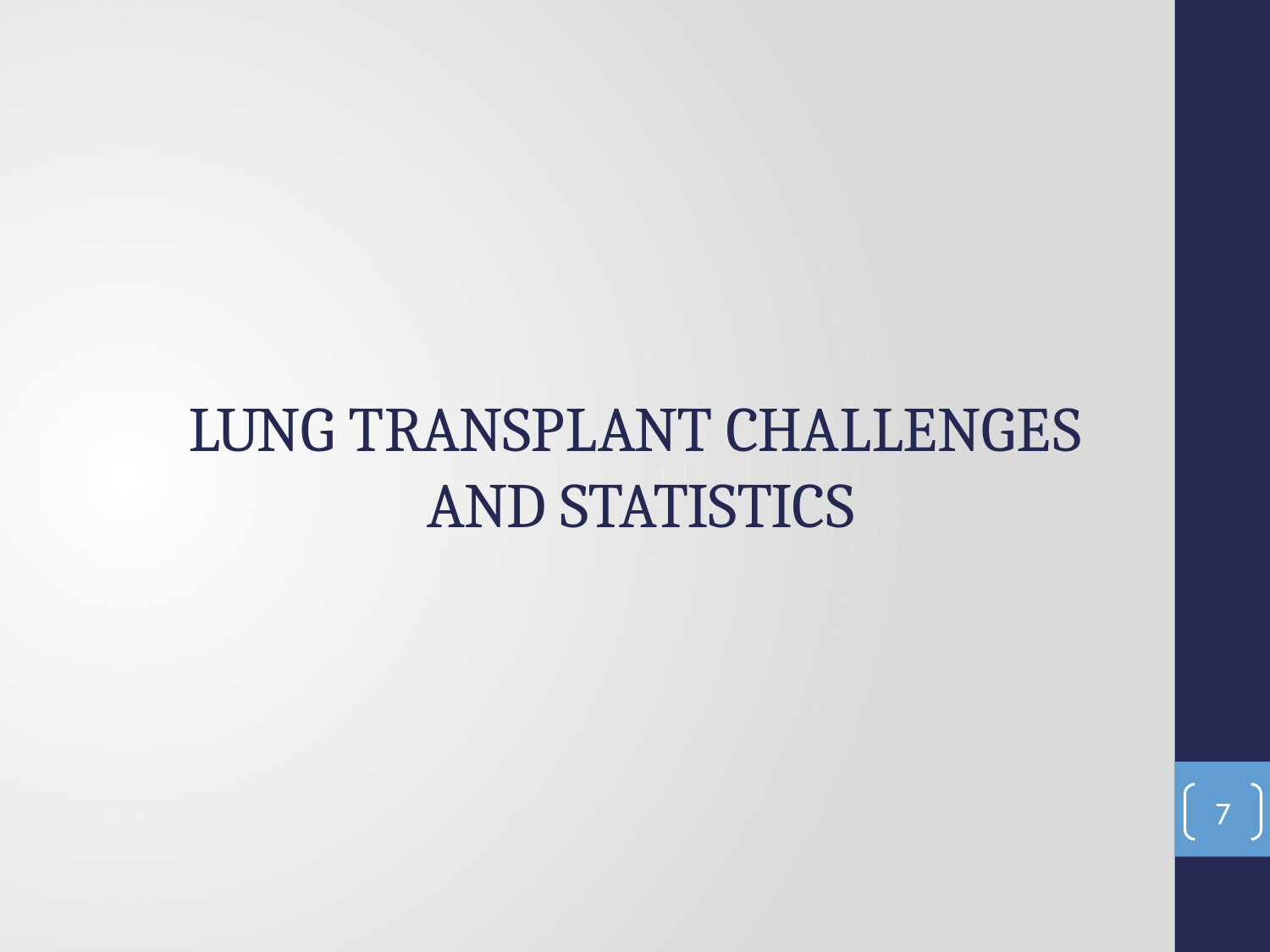

# Lung Transplant CHALLENGES AND Statistics
7